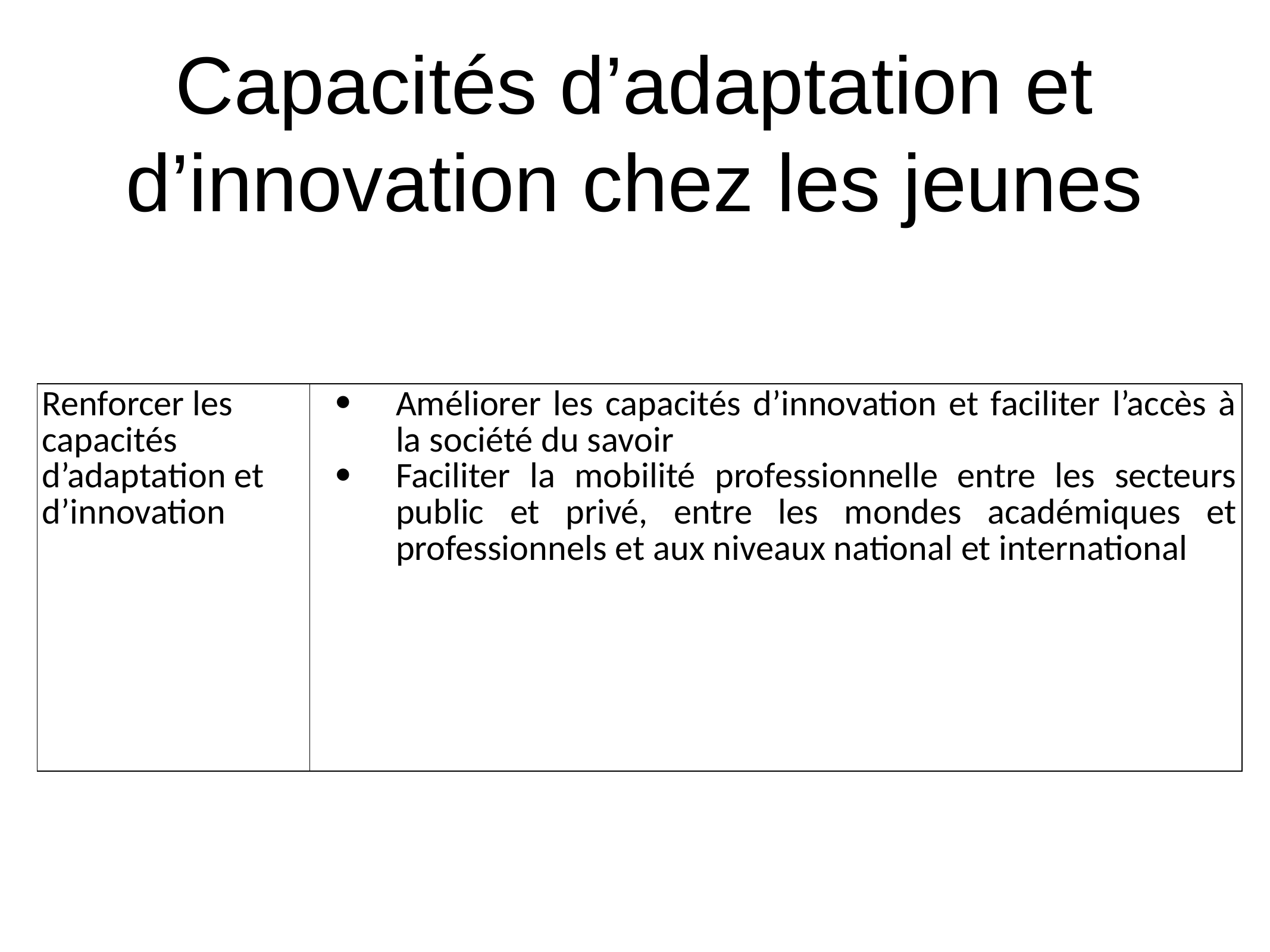

# Capacités d’adaptation et d’innovation chez les jeunes
| Renforcer les capacités d’adaptation et d’innovation | Améliorer les capacités d’innovation et faciliter l’accès à la société du savoir Faciliter la mobilité professionnelle entre les secteurs public et privé, entre les mondes académiques et professionnels et aux niveaux national et international |
| --- | --- |